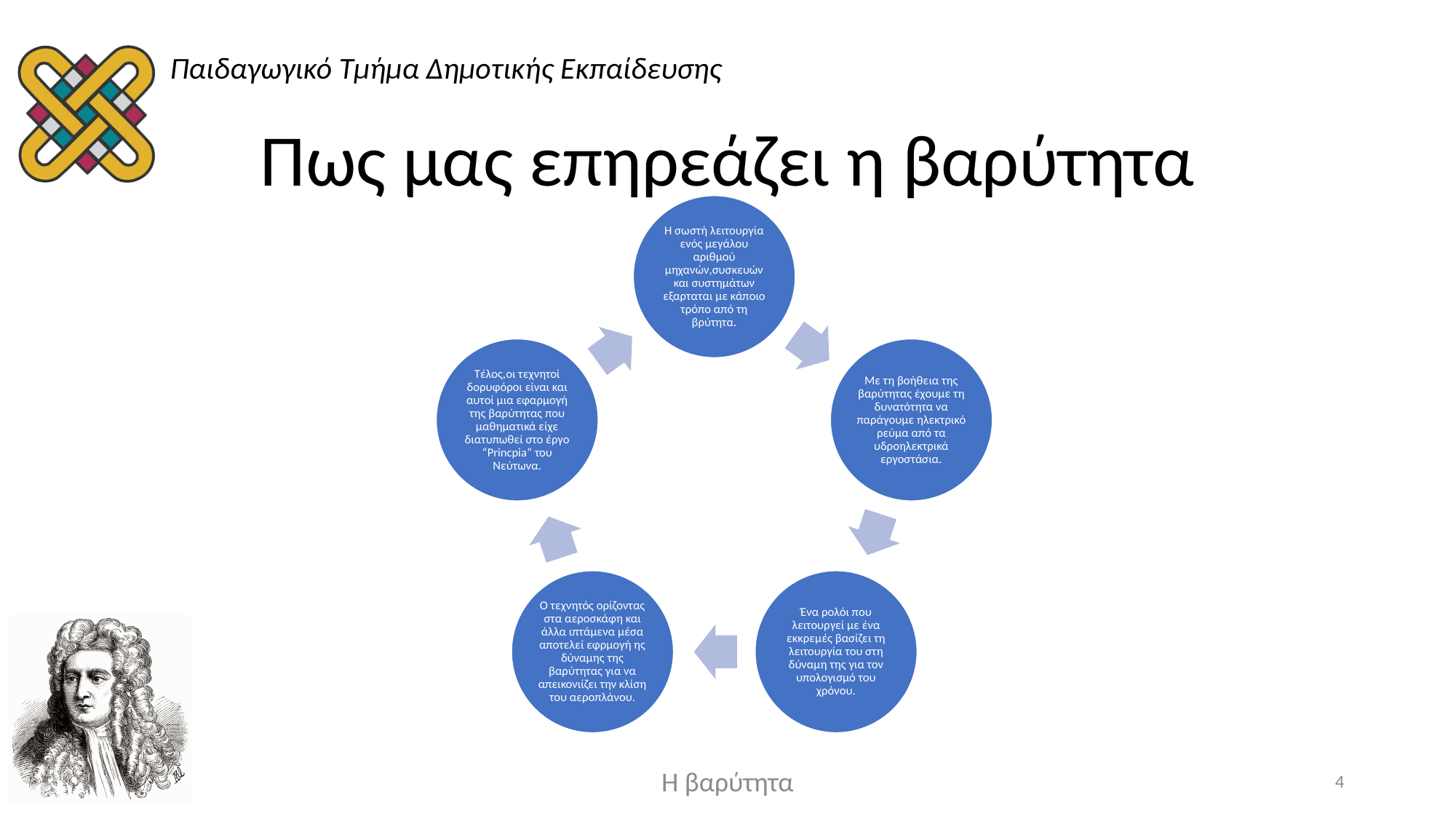

# Πως μας επηρεάζει η βαρύτητα
Η σωστή λειτουργία ενός μεγάλου αριθμού μηχανών,συσκευών και συστημάτων εξαρταται με κάποιο τρόπο από τη βρύτητα.

Με τη βοήθεια της βαρύτητας έχουμε τη δυνατότητα να παράγουμε ηλεκτρικό ρεύμα από τα υδροηλεκτρικά εργοστάσια.

Ένα ρολόι που λειτουργεί με ένα εκκρεμές βασίζει τη λειτουργία του στη δύναμη της για τον υπολογισμό του χρόνου.

Ο τεχνητός ορίζοντας στα αεροσκάφη και άλλα ιπτάμενα μέσα αποτελεί εφρμογή ης δύναμης της βαρύτητας για να απεικονιίζει την κλίση του αεροπλάνου.

Τέλος,οι τεχνητοί δορυφόροι είναι και αυτοί μια εφαρμογή της βαρύτητας που μαθηματικά είχε διατυπωθεί στο έργο “Princpia” του Νεύτωνα.

Η βαρύτητα
4